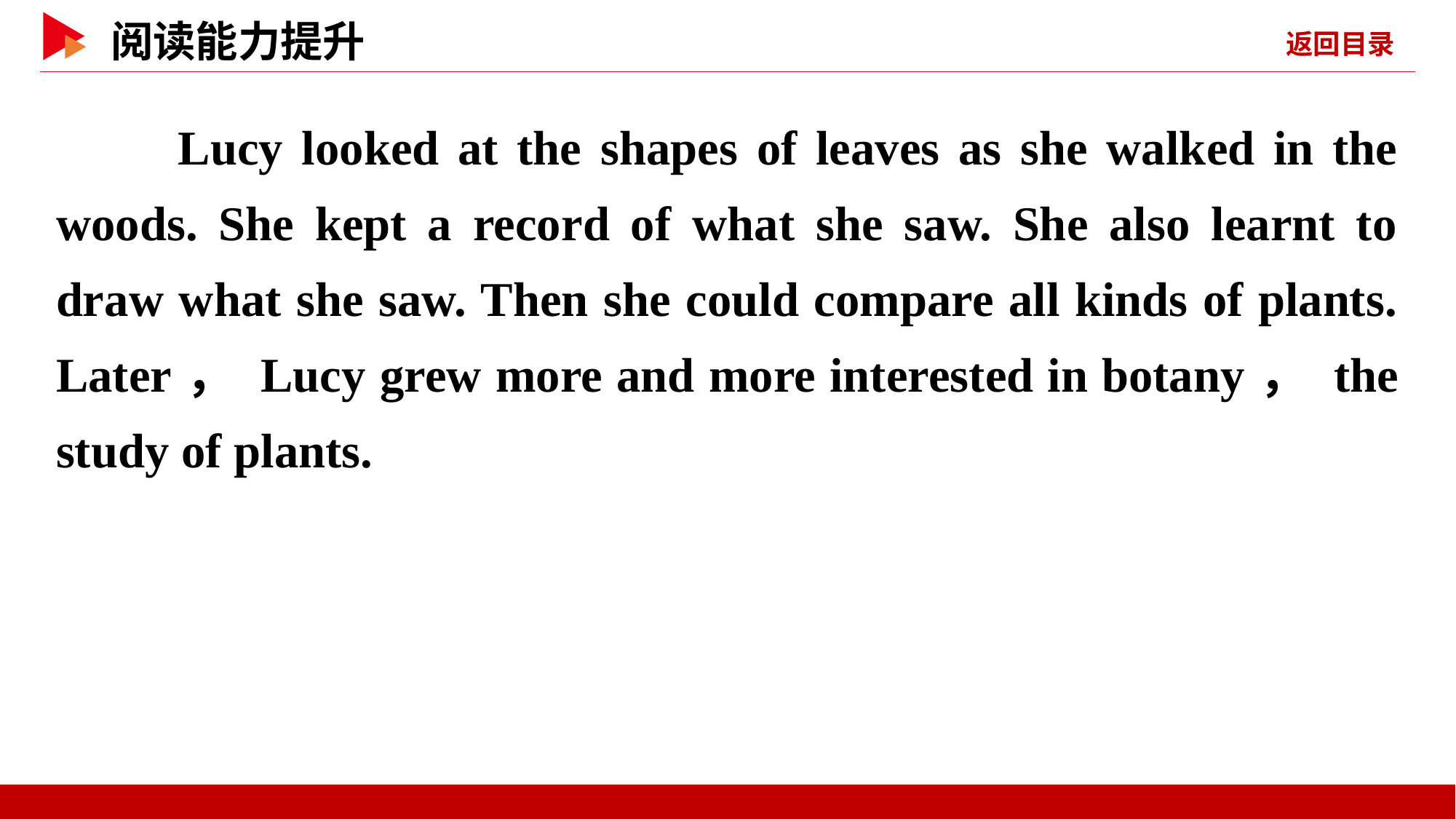

Lucy looked at the shapes of leaves as she walked in the woods. She kept a record of what she saw. She also learnt to draw what she saw. Then she could compare all kinds of plants. Later， Lucy grew more and more interested in botany， the study of plants.